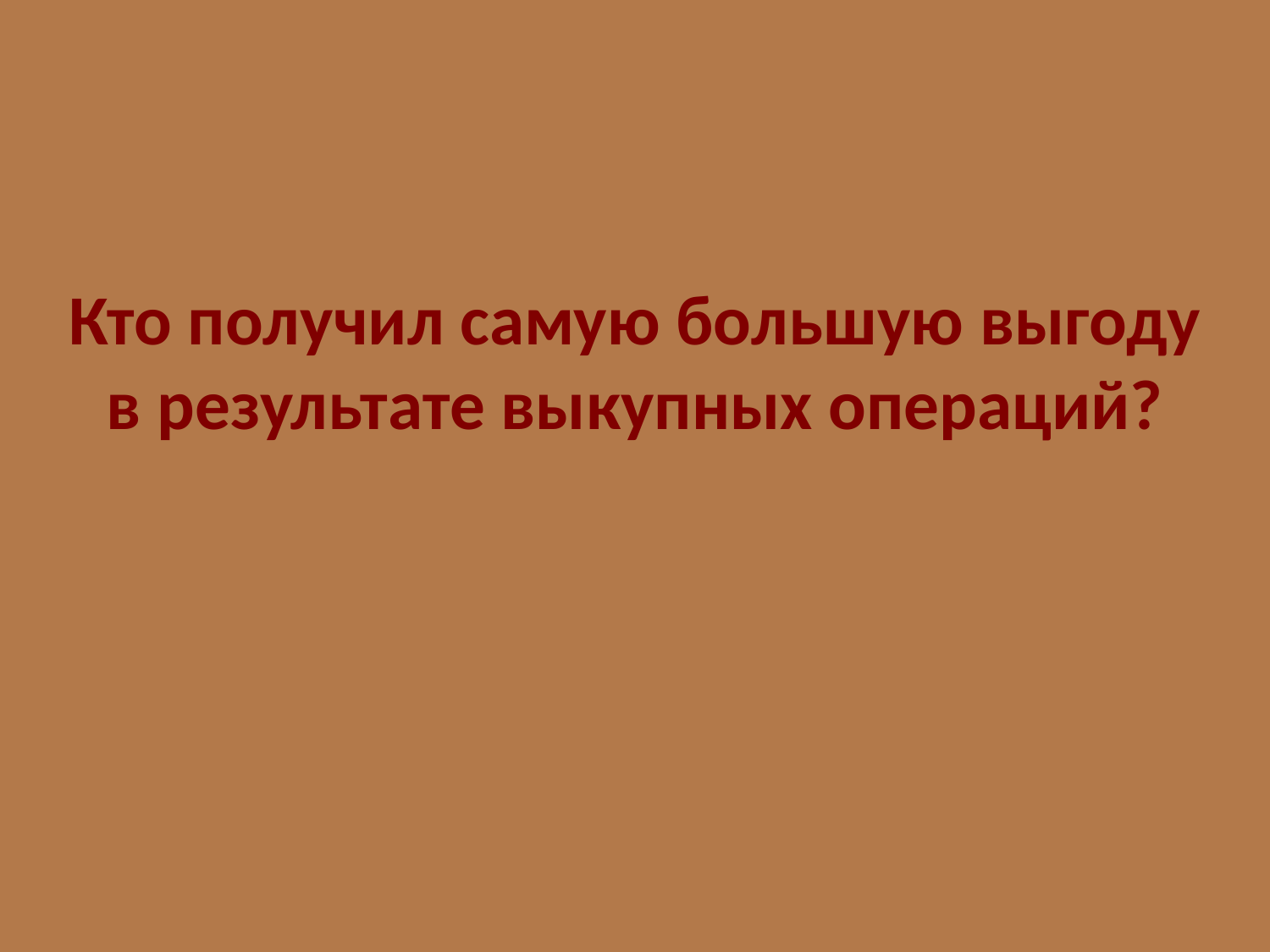

Кто получил самую большую выгоду в результате выкупных операций?